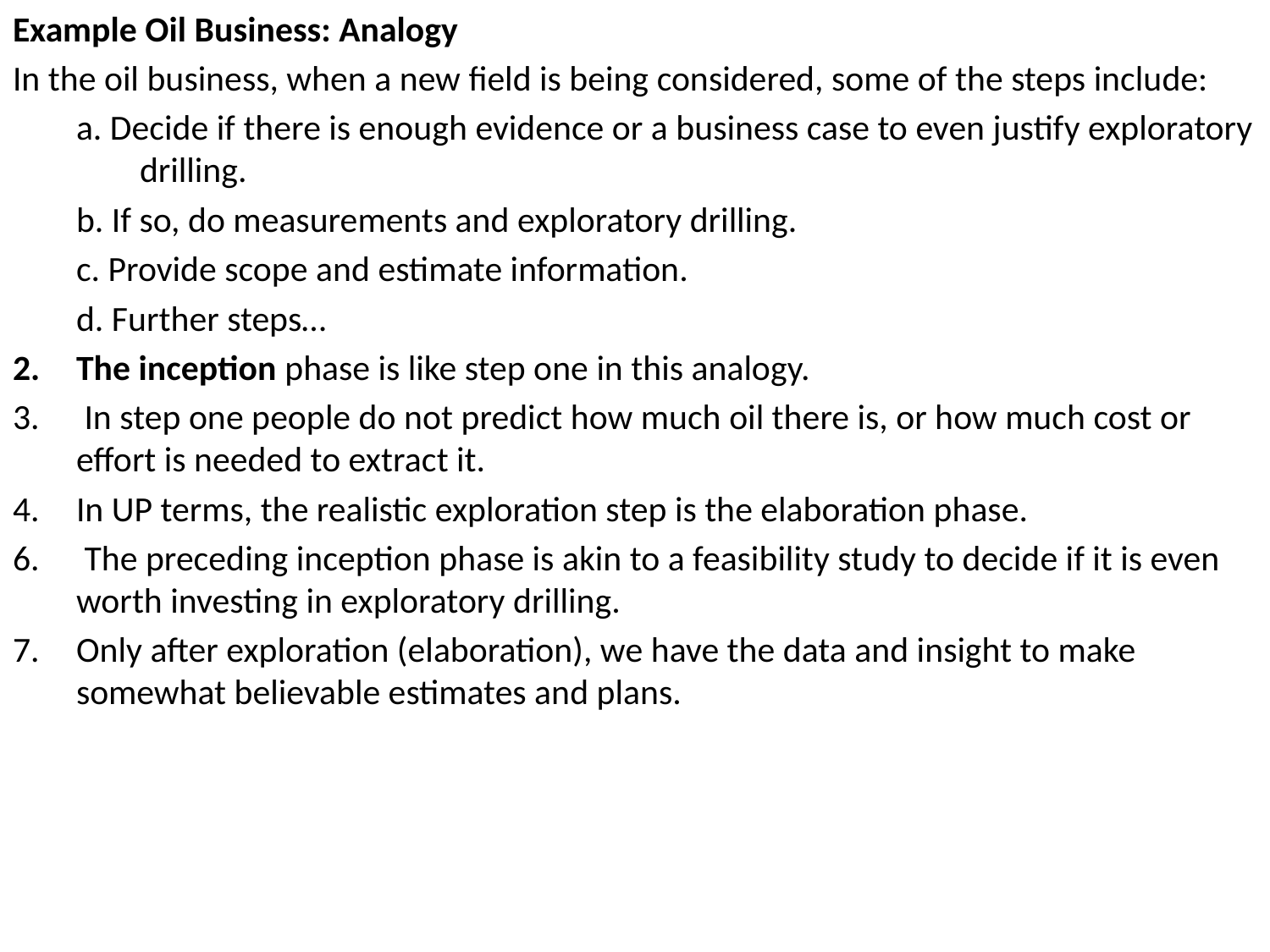

Example Oil Business: Analogy
In the oil business, when a new field is being considered, some of the steps include:
a. Decide if there is enough evidence or a business case to even justify exploratory drilling.
b. If so, do measurements and exploratory drilling.
c. Provide scope and estimate information.
d. Further steps…
The inception phase is like step one in this analogy.
 In step one people do not predict how much oil there is, or how much cost or effort is needed to extract it.
In UP terms, the realistic exploration step is the elaboration phase.
 The preceding inception phase is akin to a feasibility study to decide if it is even worth investing in exploratory drilling.
Only after exploration (elaboration), we have the data and insight to make somewhat believable estimates and plans.